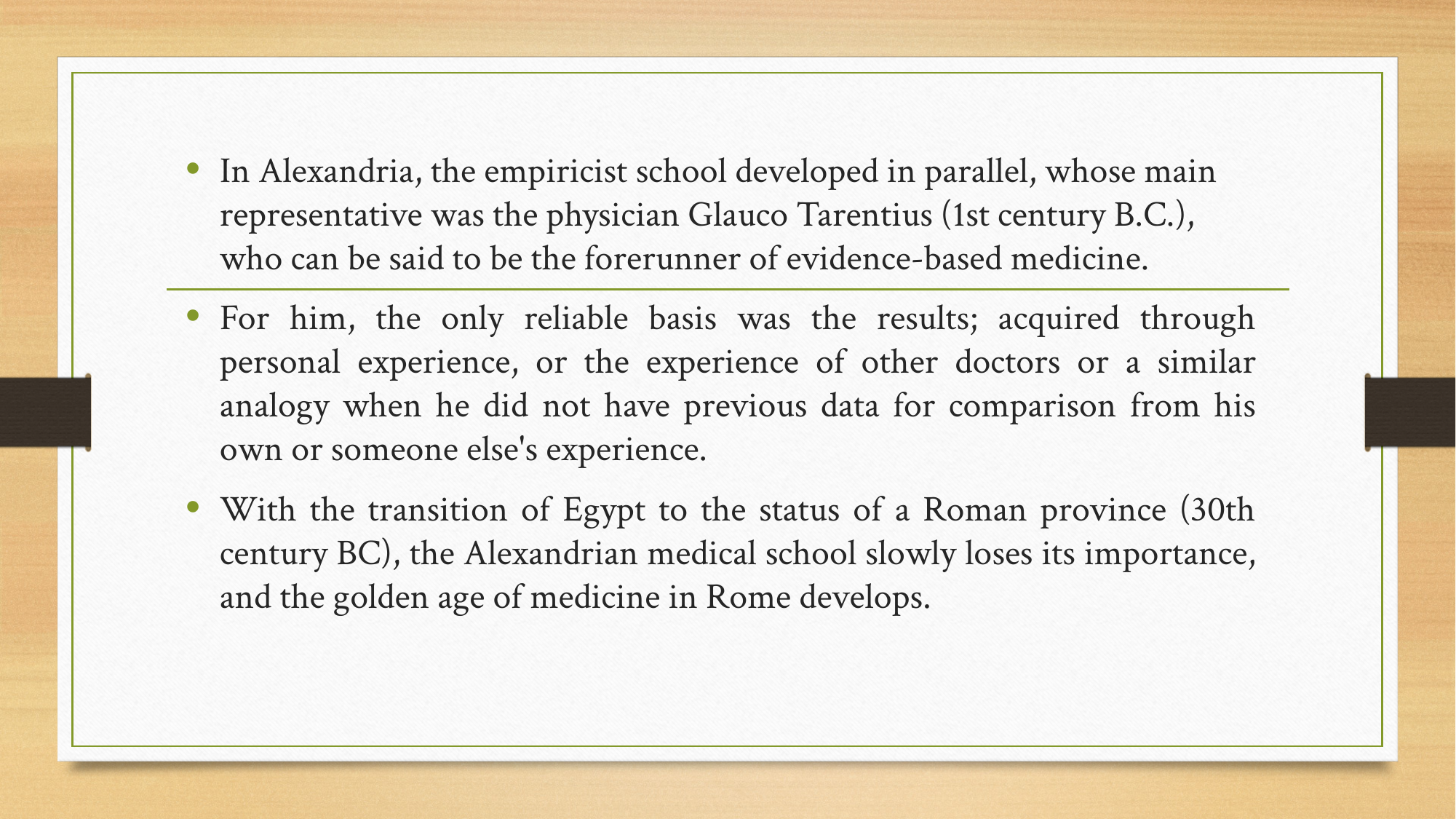

In Alexandria, the empiricist school developed in parallel, whose main representative was the physician Glauco Tarentius (1st century B.C.), who can be said to be the forerunner of evidence-based medicine.
For him, the only reliable basis was the results; acquired through personal experience, or the experience of other doctors or a similar analogy when he did not have previous data for comparison from his own or someone else's experience.
With the transition of Egypt to the status of a Roman province (30th century BC), the Alexandrian medical school slowly loses its importance, and the golden age of medicine in Rome develops.